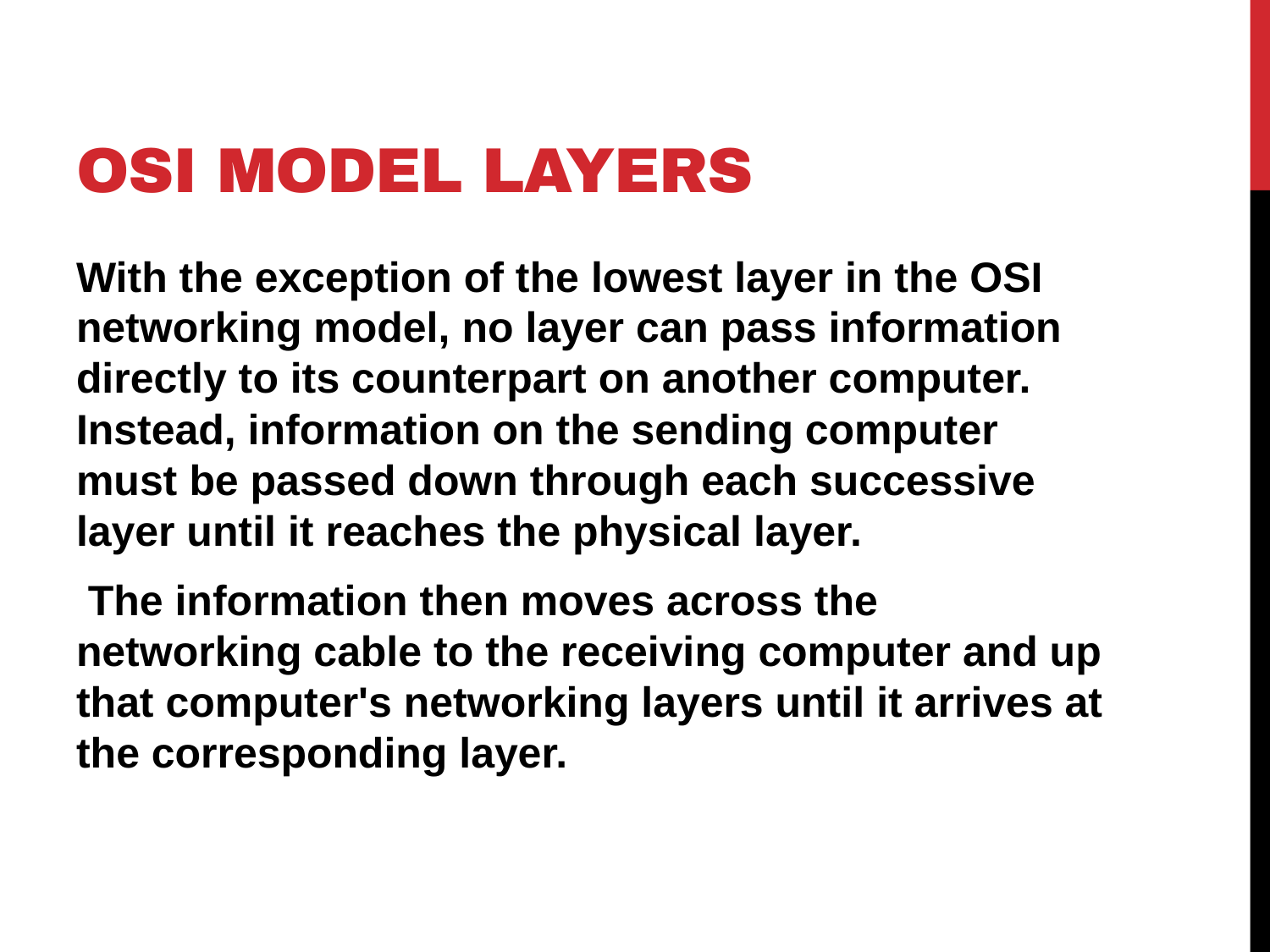

# OSI Model Layers
With the exception of the lowest layer in the OSI networking model, no layer can pass information directly to its counterpart on another computer. Instead, information on the sending computer must be passed down through each successive layer until it reaches the physical layer.
 The information then moves across the networking cable to the receiving computer and up that computer's networking layers until it arrives at the corresponding layer.